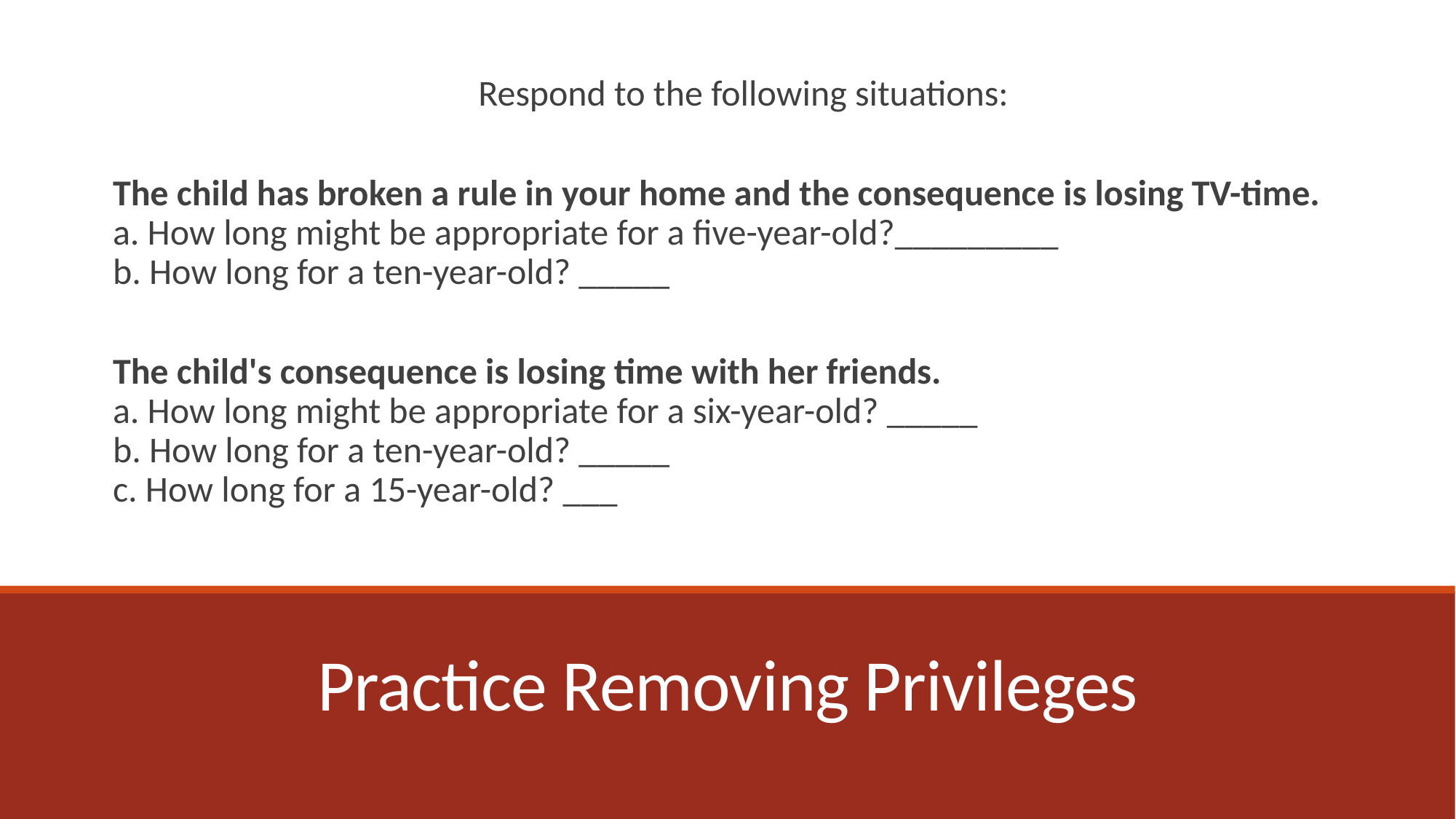

Respond to the following situations:
The child has broken a rule in your home and the consequence is losing TV-time.
a. How long might be appropriate for a five-year-old?_________
b. How long for a ten-year-old? _____
The child's consequence is losing time with her friends.
a. How long might be appropriate for a six-year-old? _____
b. How long for a ten-year-old? _____
c. How long for a 15-year-old? ___

# Practice Removing Privileges